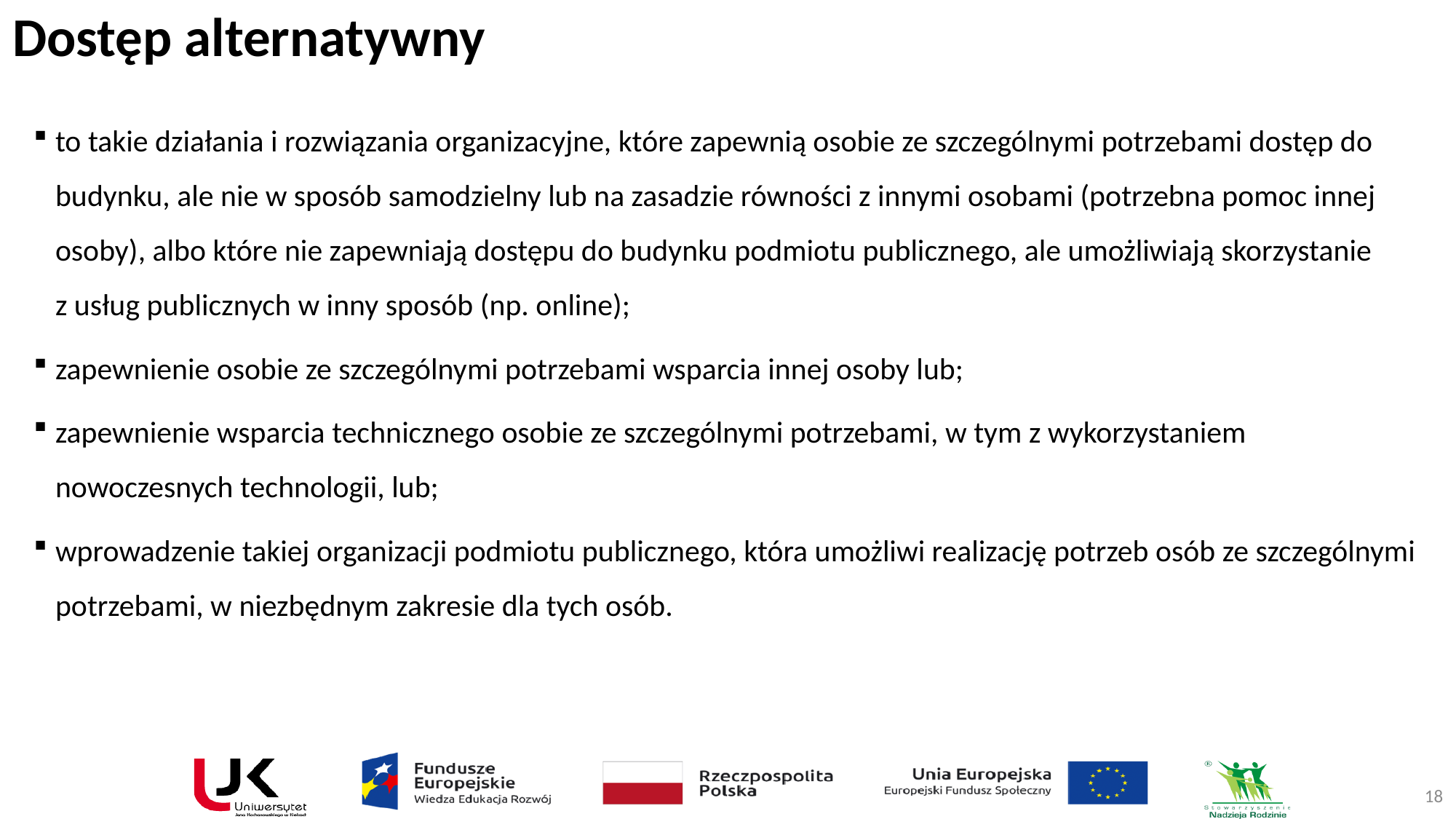

# Dostęp alternatywny
to takie działania i rozwiązania organizacyjne, które zapewnią osobie ze szczególnymi potrzebami dostęp do budynku, ale nie w sposób samodzielny lub na zasadzie równości z innymi osobami (potrzebna pomoc innej osoby), albo które nie zapewniają dostępu do budynku podmiotu publicznego, ale umożliwiają skorzystanie
z usług publicznych w inny sposób (np. online);
zapewnienie osobie ze szczególnymi potrzebami wsparcia innej osoby lub;
zapewnienie wsparcia technicznego osobie ze szczególnymi potrzebami, w tym z wykorzystaniem nowoczesnych technologii, lub;
wprowadzenie takiej organizacji podmiotu publicznego, która umożliwi realizację potrzeb osób ze szczególnymi potrzebami, w niezbędnym zakresie dla tych osób.

18